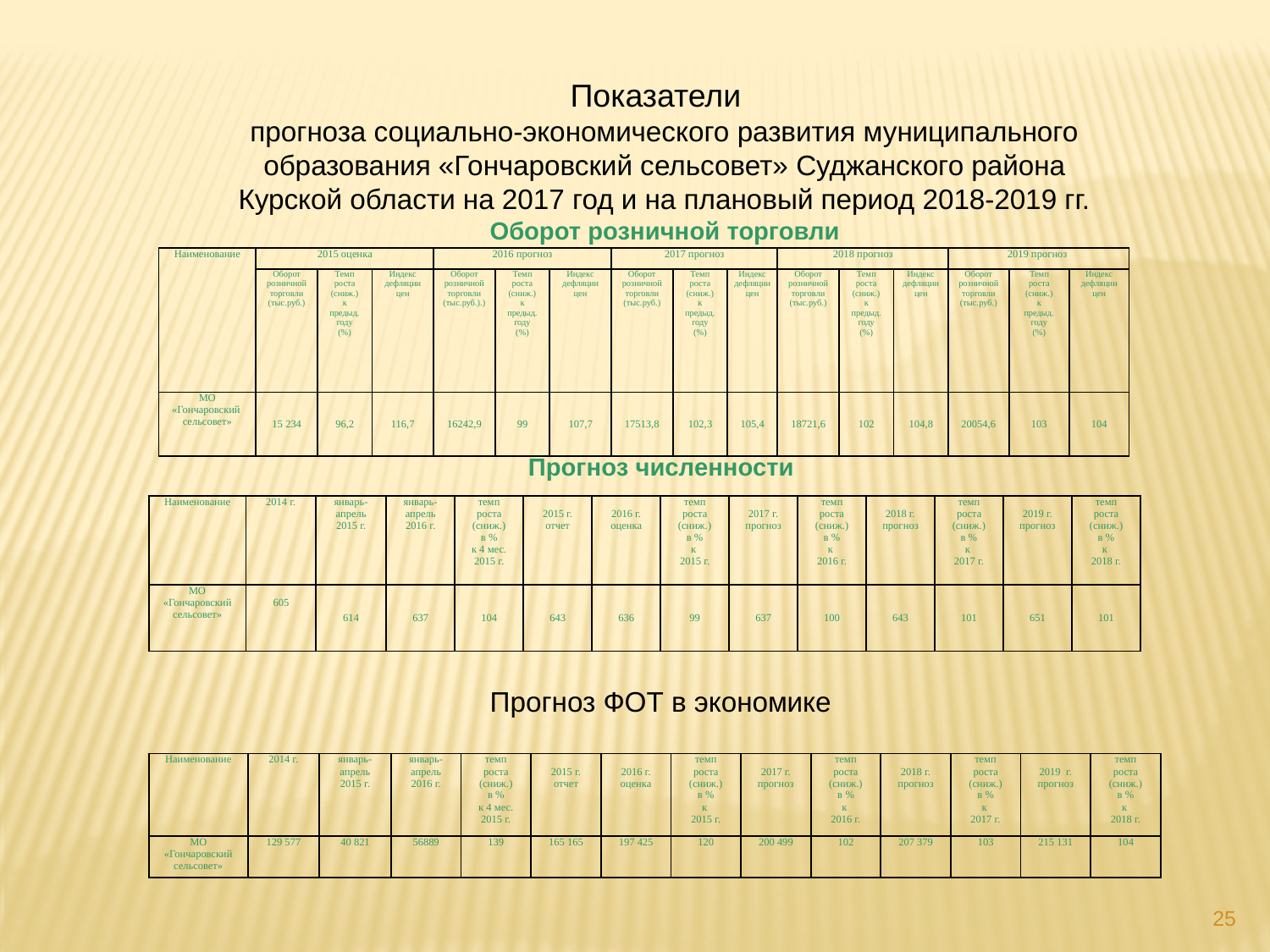

Показатели
прогноза социально-экономического развития муниципального образования «Гончаровский сельсовет» Суджанского района Курской области на 2017 год и на плановый период 2018-2019 гг.
Оборот розничной торговли

Прогноз численности

Прогноз ФОТ в экономике

| Наименование | 2015 оценка |  |  | 2016 прогноз |  |  | 2017 прогноз |  |  | 2018 прогноз |  |  | 2019 прогноз |  |  |
| --- | --- | --- | --- | --- | --- | --- | --- | --- | --- | --- | --- | --- | --- | --- | --- |
|  | Оборот розничной торговли (тыс.руб.) | Темп роста (сниж.) к предыд. году (%) | Индекс дефляции цен | Оборот розничной торговли (тыс.руб.).) | Темп роста (сниж.) к предыд. году (%) | Индекс дефляции цен | Оборот розничной торговли (тыс.руб.) | Темп роста (сниж.) к предыд. году (%) | Индекс дефляции цен | Оборот розничной торговли (тыс.руб.) | Темп роста (сниж.) к предыд. году (%) | Индекс дефляции цен | Оборот розничной торговли (тыс.руб.) | Темп роста (сниж.) к предыд. году (%) | Индекс дефляции цен |
| МО «Гончаровский сельсовет» | 15 234 | 96,2 | 116,7 | 16242,9 | 99 | 107,7 | 17513,8 | 102,3 | 105,4 | 18721,6 | 102 | 104,8 | 20054,6 | 103 | 104 |
| Наименование | 2014 г. | январь- апрель 2015 г. | январь- апрель 2016 г. | темп роста (сниж.) в % к 4 мес. 2015 г. | 2015 г. отчет | 2016 г. оценка | темп роста (сниж.) в % к 2015 г. | 2017 г. прогноз | темп роста (сниж.) в % к 2016 г. | 2018 г. прогноз | темп роста (сниж.) в % к 2017 г. | 2019 г. прогноз | темп роста (сниж.) в % к 2018 г. |
| --- | --- | --- | --- | --- | --- | --- | --- | --- | --- | --- | --- | --- | --- |
| МО «Гончаровский сельсовет» | 605 | 614 | 637 | 104 | 643 | 636 | 99 | 637 | 100 | 643 | 101 | 651 | 101 |
| Наименование | 2014 г. | январь- апрель 2015 г. | январь- апрель 2016 г. | темп роста (сниж.) в % к 4 мес. 2015 г. | 2015 г. отчет | 2016 г. оценка | темп роста (сниж.) в % к 2015 г. | 2017 г. прогноз | темп роста (сниж.) в % к 2016 г. | 2018 г. прогноз | темп роста (сниж.) в % к 2017 г. | 2019 г. прогноз | темп роста (сниж.) в % к 2018 г. |
| --- | --- | --- | --- | --- | --- | --- | --- | --- | --- | --- | --- | --- | --- |
| МО «Гончаровский сельсовет» | 129 577 | 40 821 | 56889 | 139 | 165 165 | 197 425 | 120 | 200 499 | 102 | 207 379 | 103 | 215 131 | 104 |
25